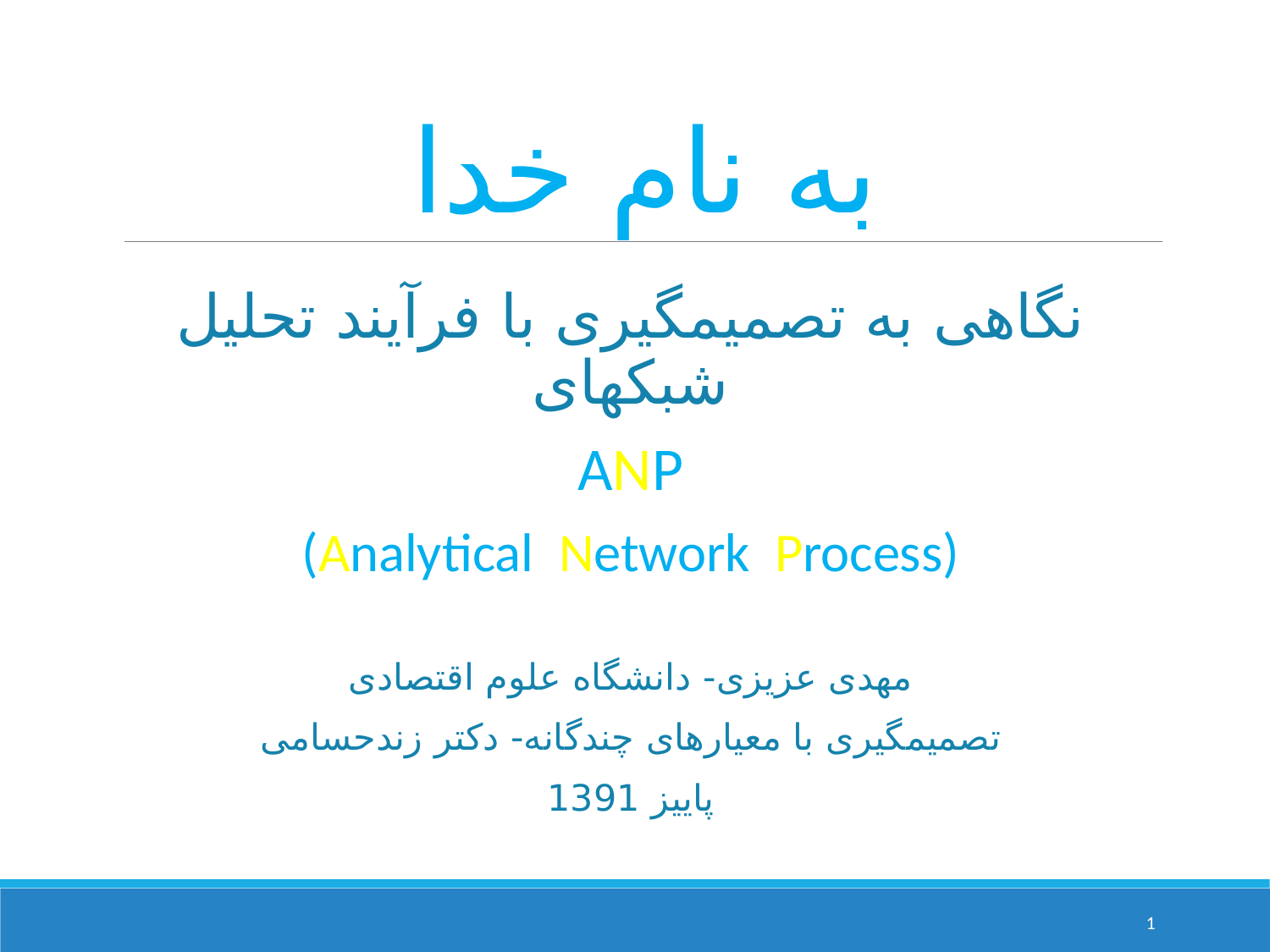

# به نام خدا

نگاهی به تصمیم­گیری با فرآیند تحلیل شبکه­ای
ANP
(Analytical  Network  Process)

مهدی عزیزی- دانشگاه علوم اقتصادی
تصمیم­گیری با معیارهای چندگانه- دکتر زندحسامی
پاییز 1391
1